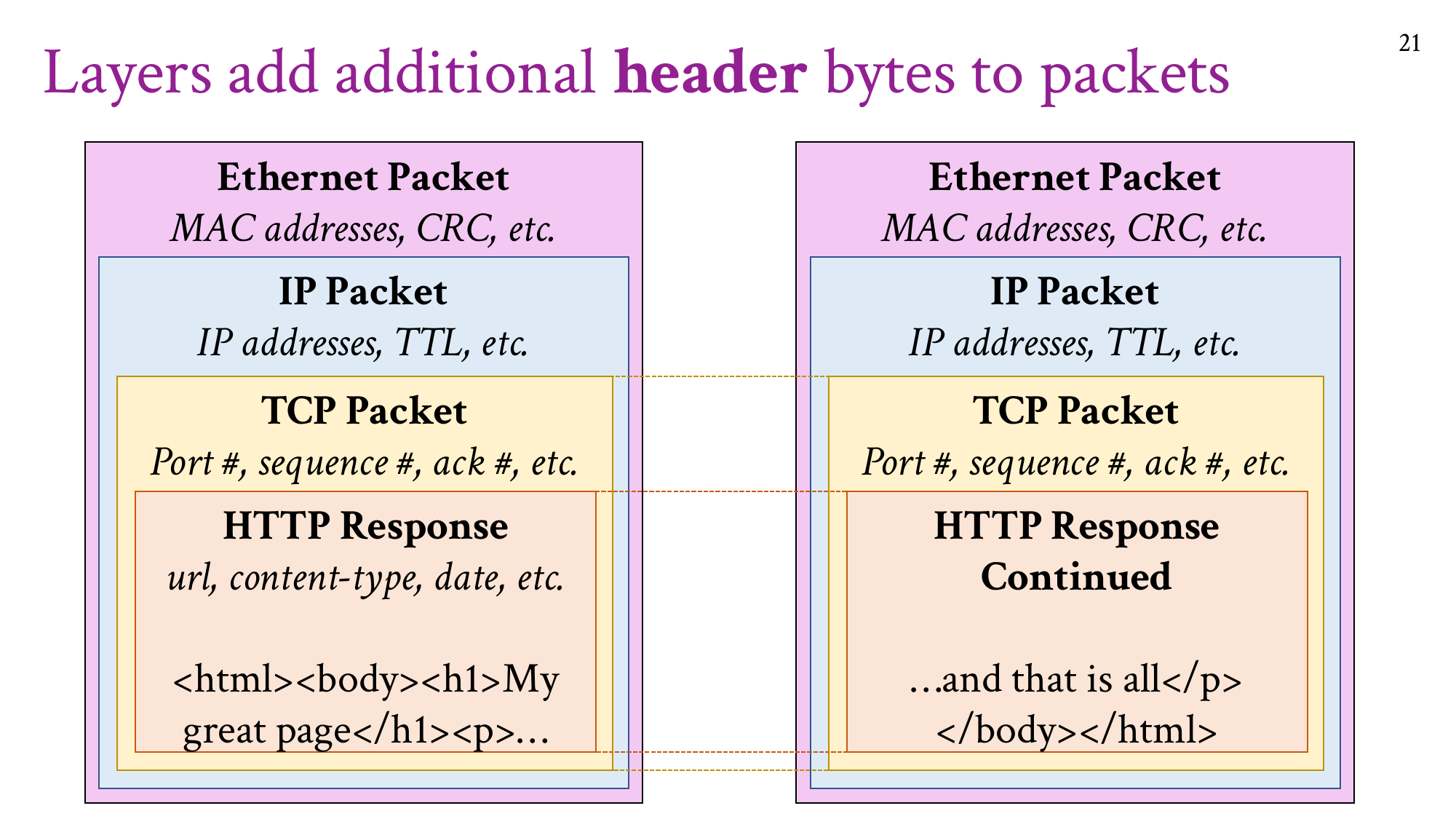

# Layers add additional header bytes to packets
Ethernet Packet
MAC addresses, CRC, etc.

Ethernet payload
Ethernet Packet
MAC addresses, CRC, etc.
IP Packet
IP addresses, TTL, etc.

IP payload
IP Packet
IP addresses, TTL, etc.
TCP Packet
Port #, sequence #, ack #, etc.

TCP payload

TCP Packet
Port #, sequence #, ack #, etc.

TCP payload continued
HTTP Response
url, content-type, date, etc.

<html><body><h1>My great page</h1><p>…

HTTP Response Continued

…and that is all</p> </body></html>